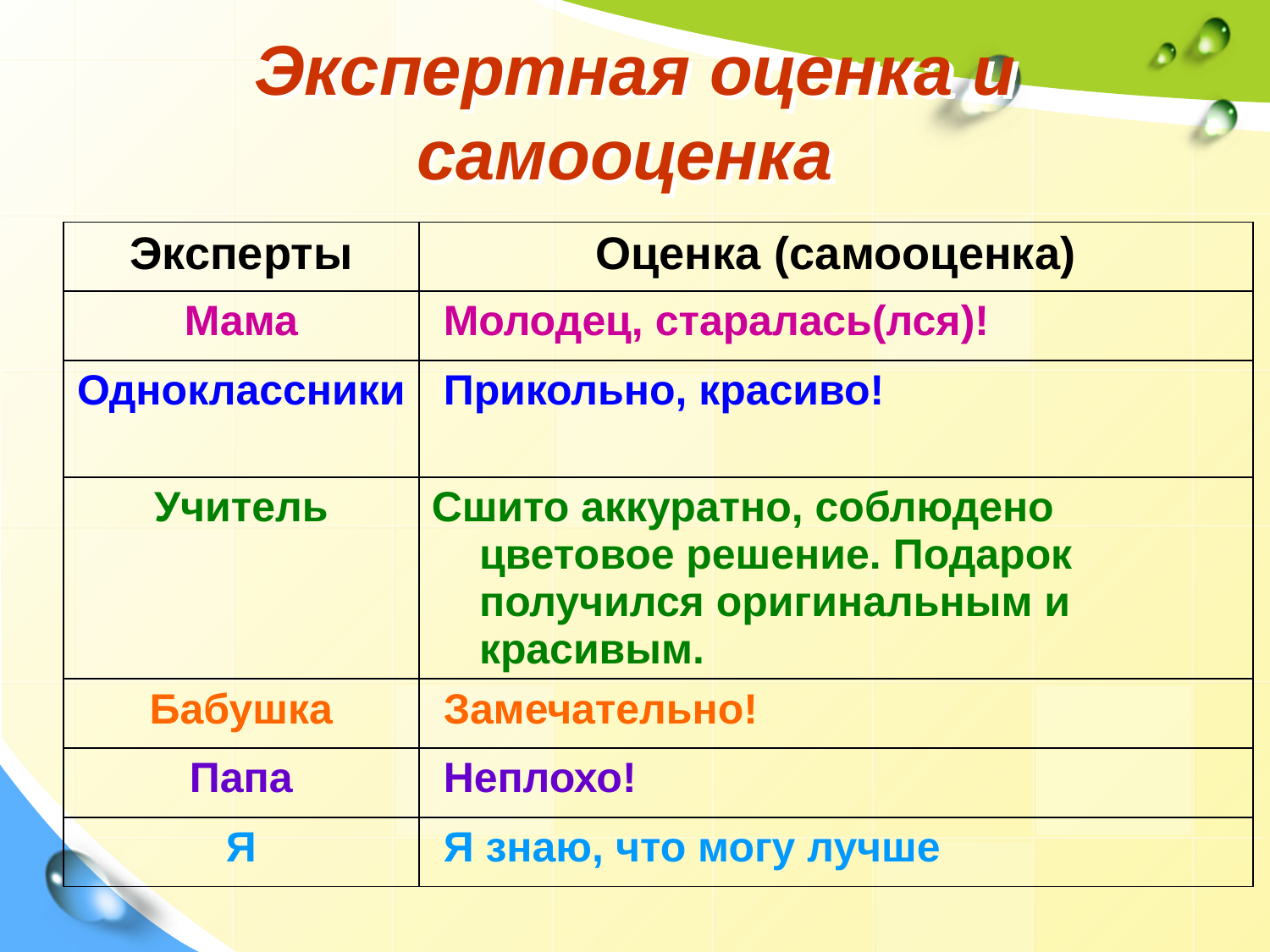

# Экспертная оценка и самооценка
| Эксперты | Оценка (самооценка) |
| --- | --- |
| Мама | Молодец, старалась(лся)! |
| Одноклассники | Прикольно, красиво! |
| Учитель | Сшито аккуратно, соблюдено цветовое решение. Подарок получился оригинальным и красивым. |
| Бабушка | Замечательно! |
| Папа | Неплохо! |
| Я | Я знаю, что могу лучше |